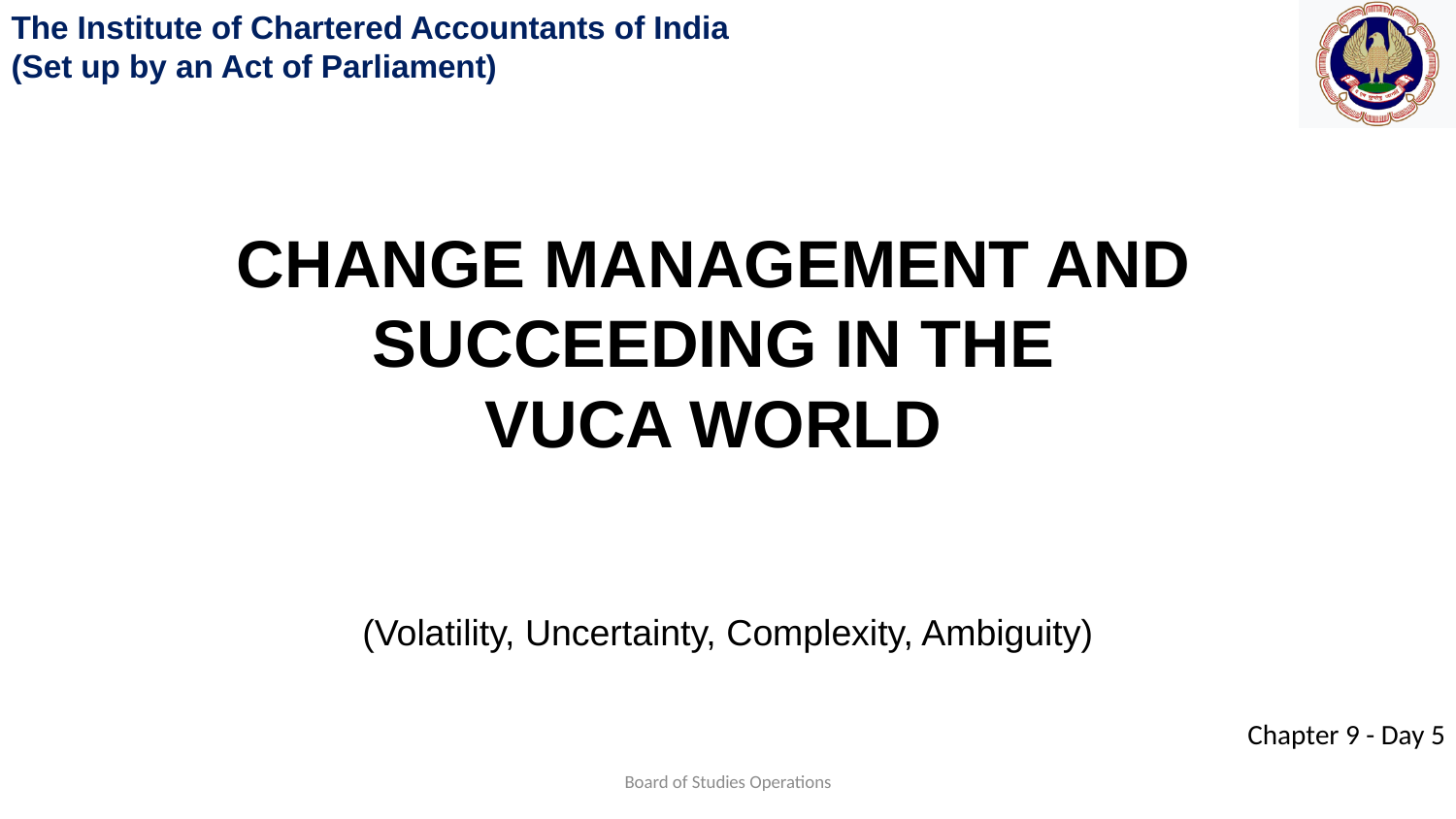

CHANGE MANAGEMENT AND SUCCEEDING IN THE
VUCA WORLD
(Volatility, Uncertainty, Complexity, Ambiguity)
Board of Studies Operations